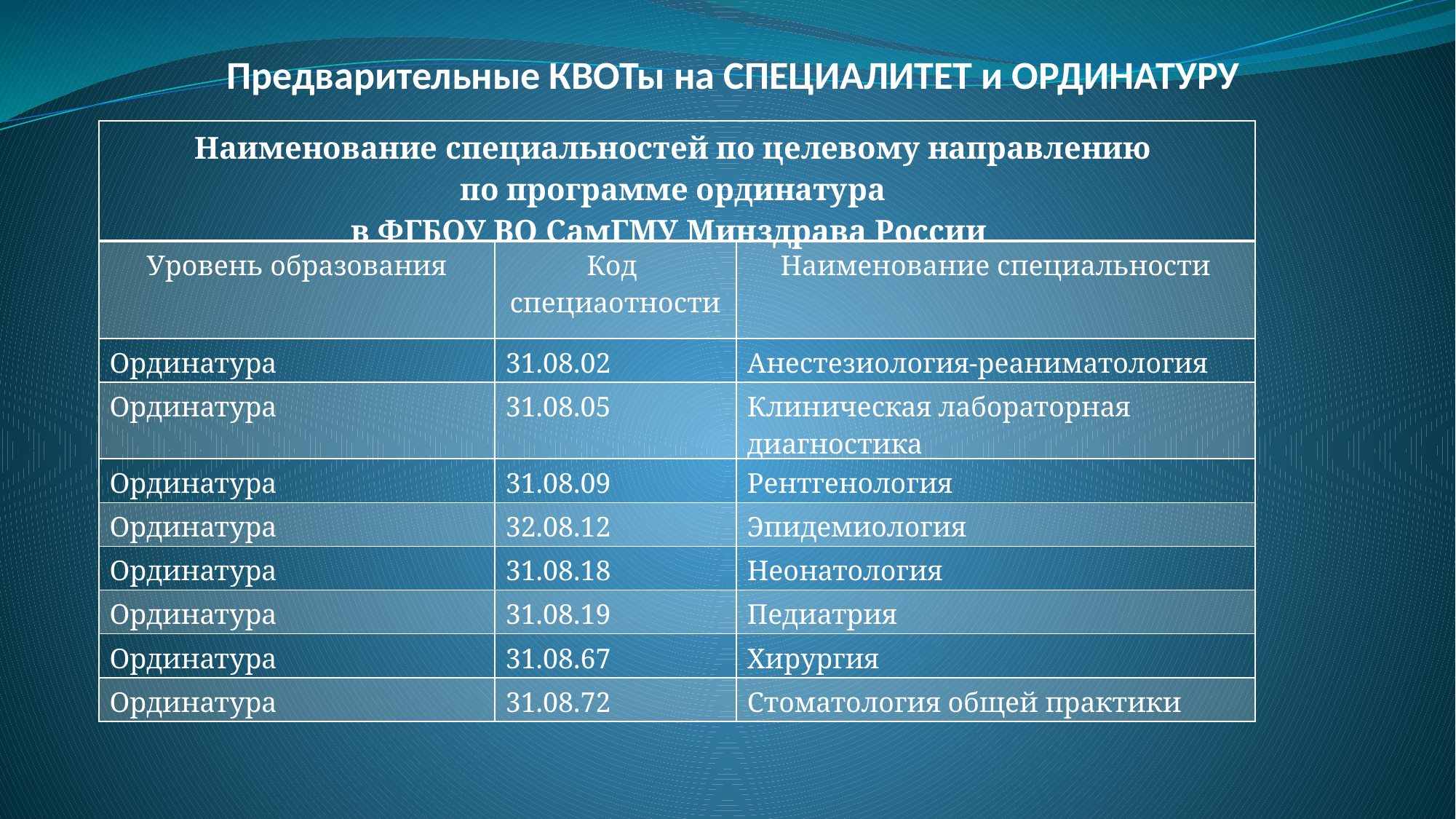

# Предварительные КВОТы на СПЕЦИАЛИТЕТ и ОРДИНАТУРУ

| Наименование специальностей по целевому направлению по программе ординатура в ФГБОУ ВО СамГМУ Минздрава России |  |  |
| --- | --- | --- |
| Уровень образования | Код специаотности | Наименование специальности |
| Ординатура | 31.08.02 | Анестезиология-реаниматология |
| Ординатура | 31.08.05 | Клиническая лабораторная диагностика |
| Ординатура | 31.08.09 | Рентгенология |
| Ординатура | 32.08.12 | Эпидемиология |
| Ординатура | 31.08.18 | Неонатология |
| Ординатура | 31.08.19 | Педиатрия |
| Ординатура | 31.08.67 | Хирургия |
| Ординатура | 31.08.72 | Стоматология общей практики |